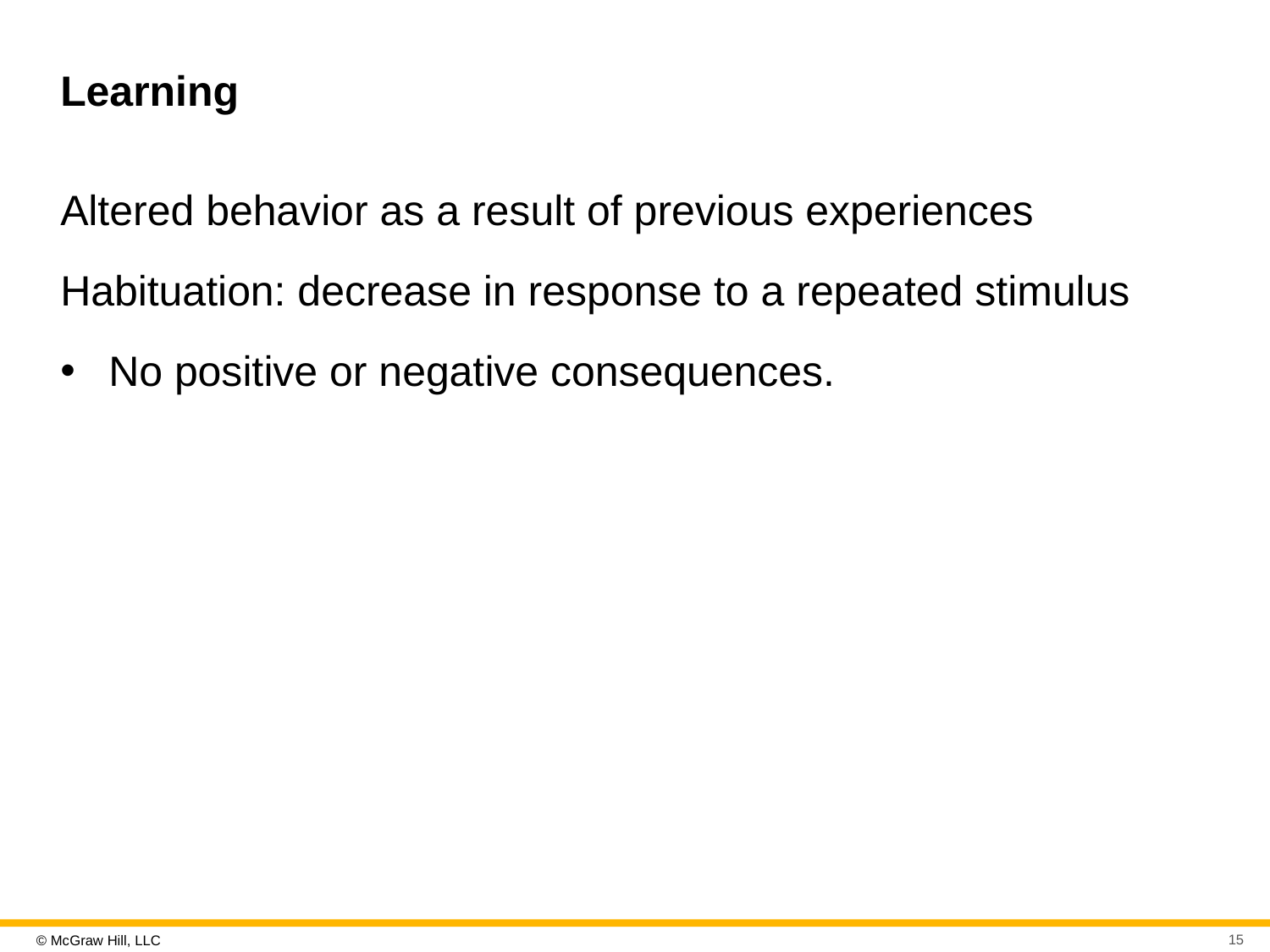

# Learning
Altered behavior as a result of previous experiences
Habituation: decrease in response to a repeated stimulus
No positive or negative consequences.
15